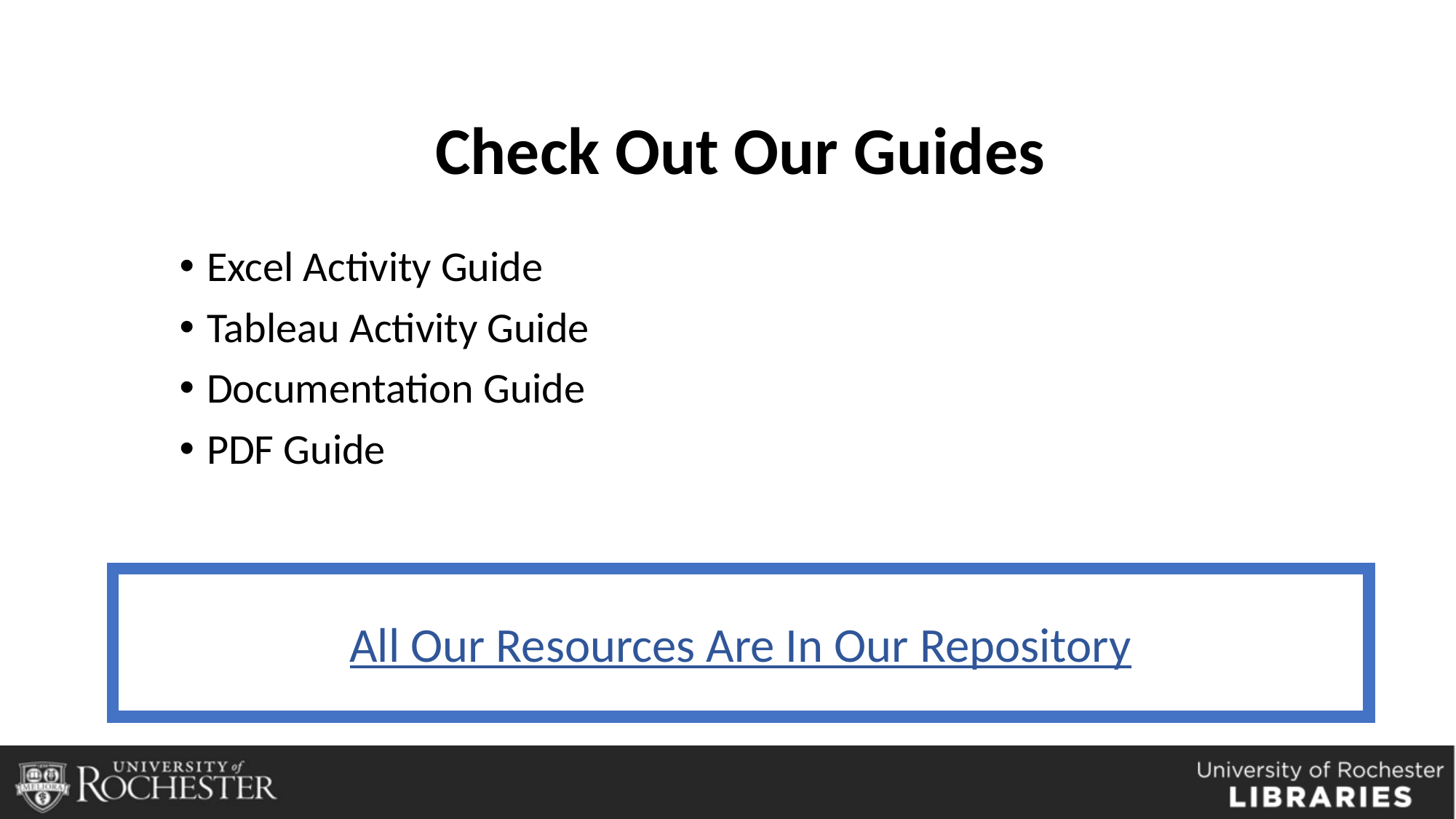

# Check Out Our Guides
Excel Activity Guide
Tableau Activity Guide
Documentation Guide
PDF Guide
All Our Resources Are In Our Repository